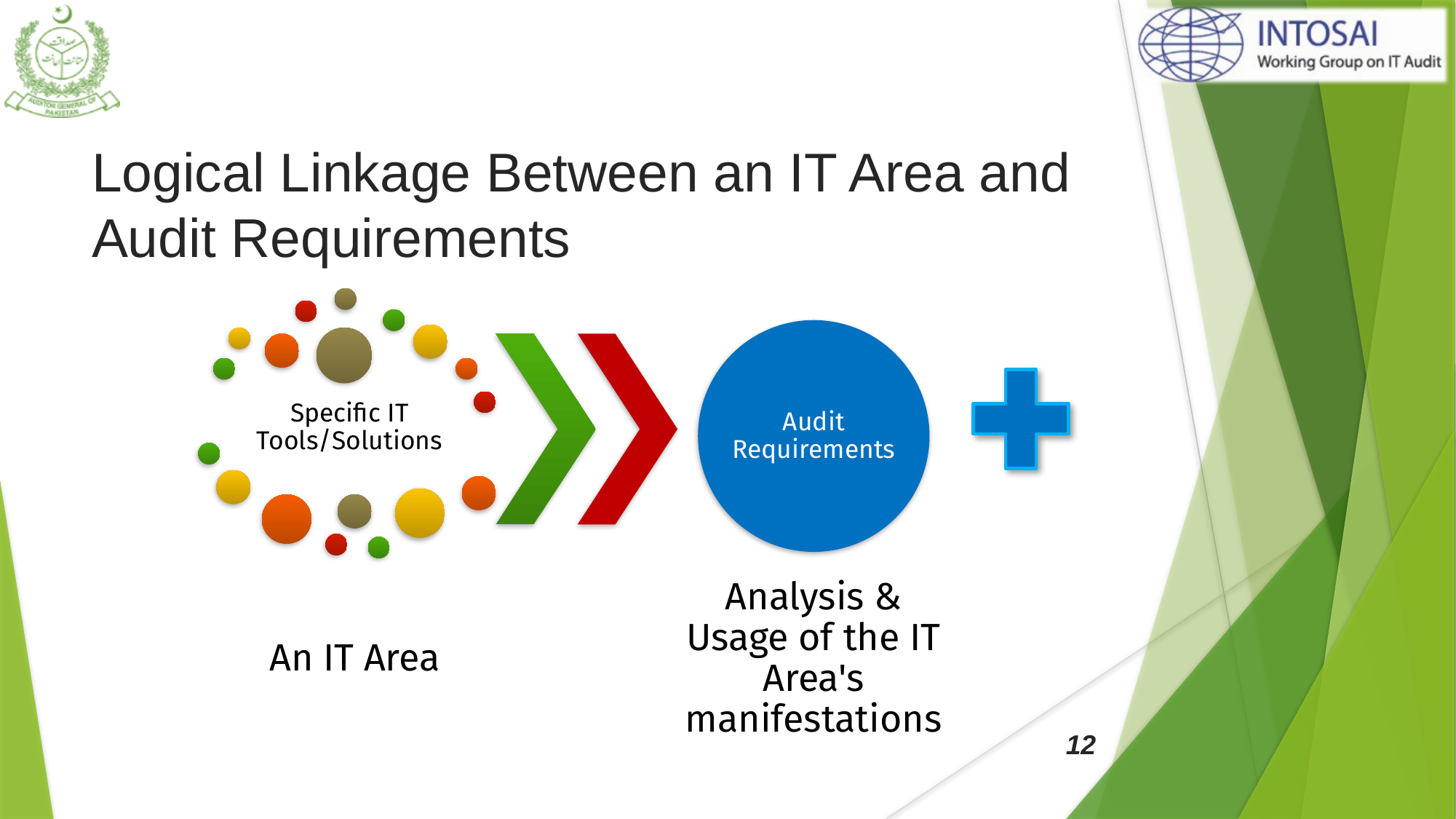

# Logical Linkage Between an IT Area and Audit Requirements

Specific IT Tools/Solutions
 An IT Area
Audit Requirements
Analysis & Usage of the IT Area's manifestations

12